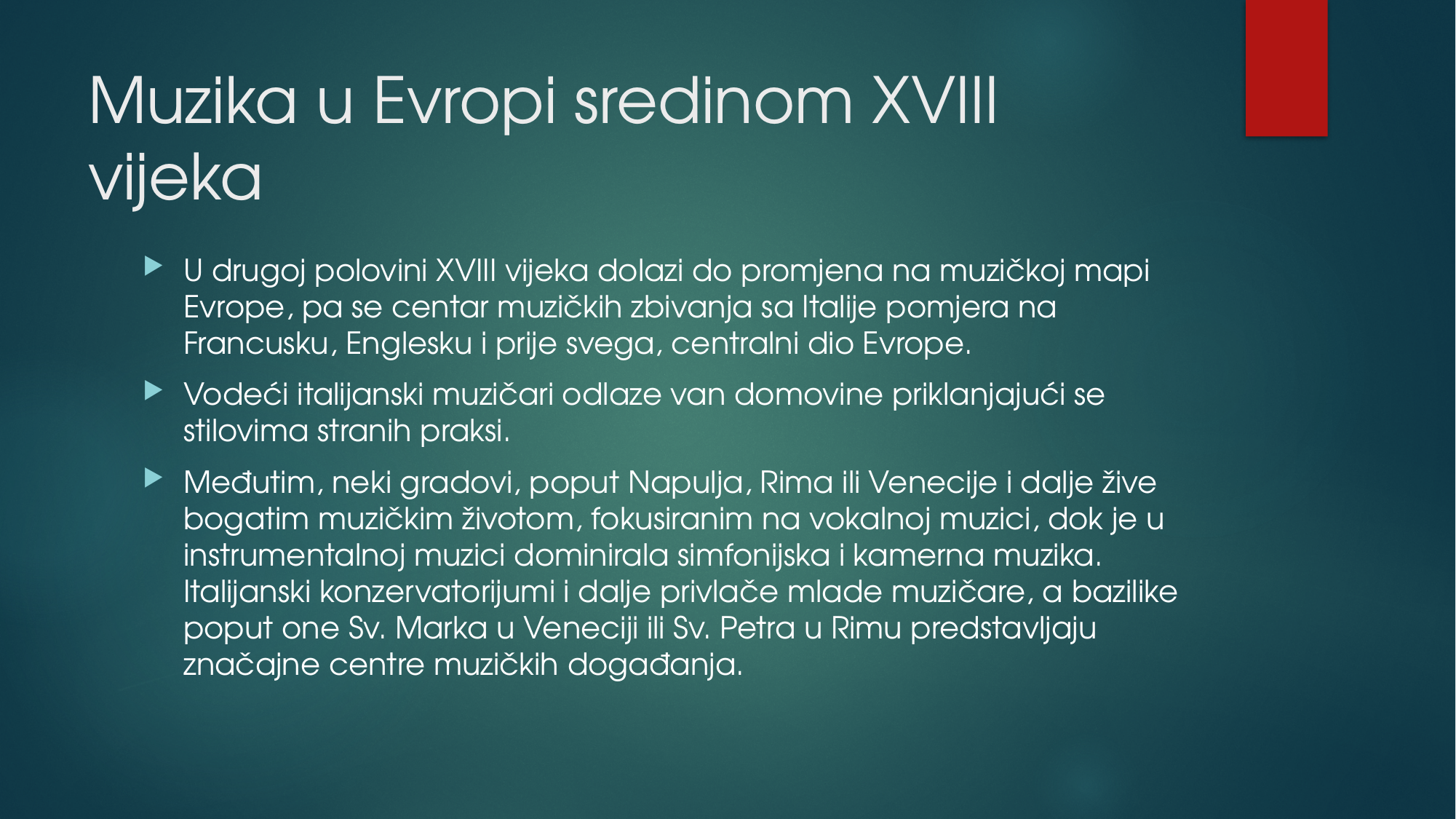

# Muzika u Evropi sredinom XVIII vijeka
U drugoj polovini XVIII vijeka dolazi do promjena na muzičkoj mapi Evrope, pa se centar muzičkih zbivanja sa Italije pomjera na Francusku, Englesku i prije svega, centralni dio Evrope.
Vodeći italijanski muzičari odlaze van domovine priklanjajući se stilovima stranih praksi.
Međutim, neki gradovi, poput Napulja, Rima ili Venecije i dalje žive bogatim muzičkim životom, fokusiranim na vokalnoj muzici, dok je u instrumentalnoj muzici dominirala simfonijska i kamerna muzika. Italijanski konzervatorijumi i dalje privlače mlade muzičare, a bazilike poput one Sv. Marka u Veneciji ili Sv. Petra u Rimu predstavljaju značajne centre muzičkih događanja.